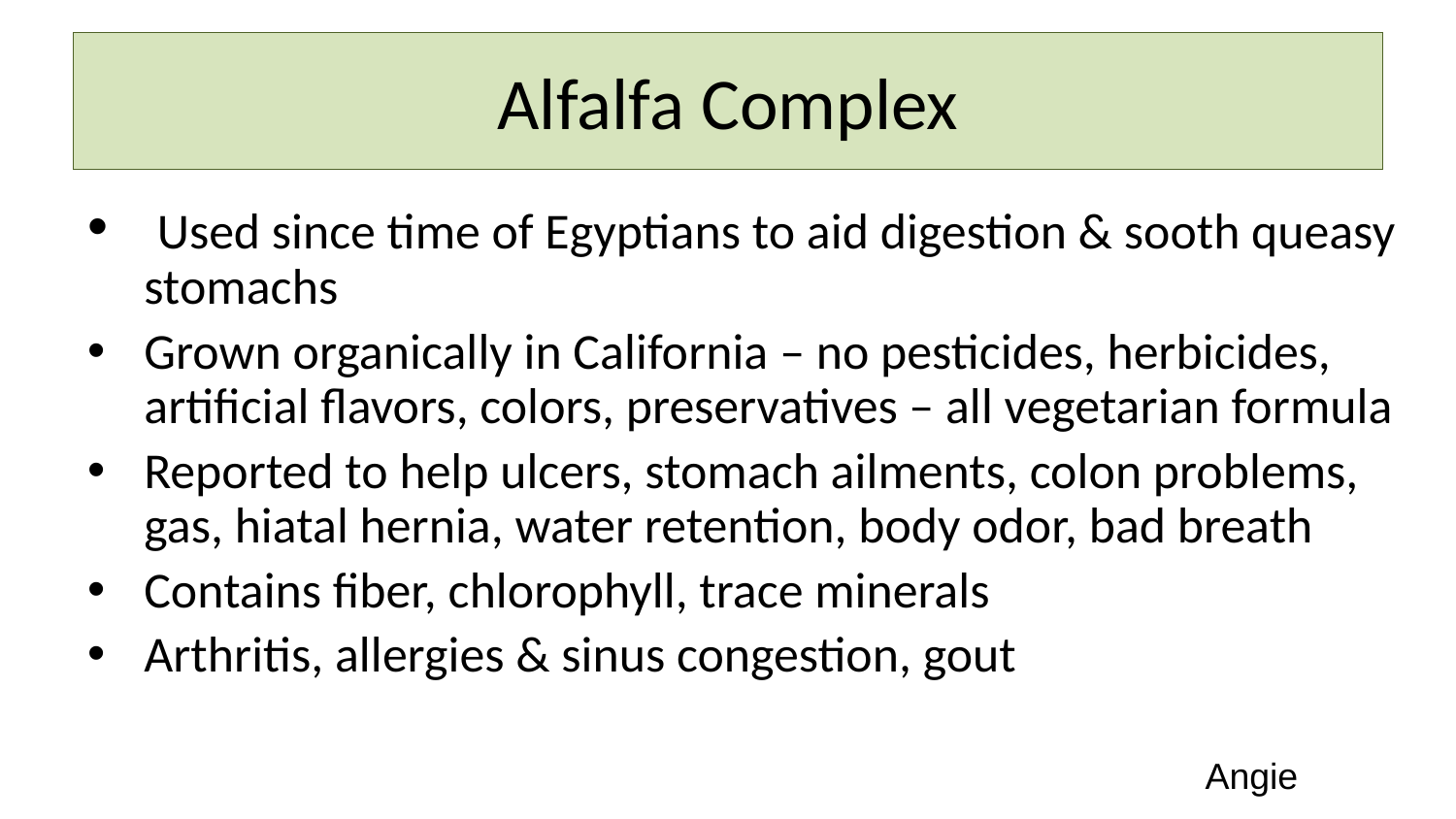

# Alfalfa Complex
 Used since time of Egyptians to aid digestion & sooth queasy stomachs
Grown organically in California – no pesticides, herbicides, artificial flavors, colors, preservatives – all vegetarian formula
Reported to help ulcers, stomach ailments, colon problems, gas, hiatal hernia, water retention, body odor, bad breath
Contains fiber, chlorophyll, trace minerals
Arthritis, allergies & sinus congestion, gout

Angie